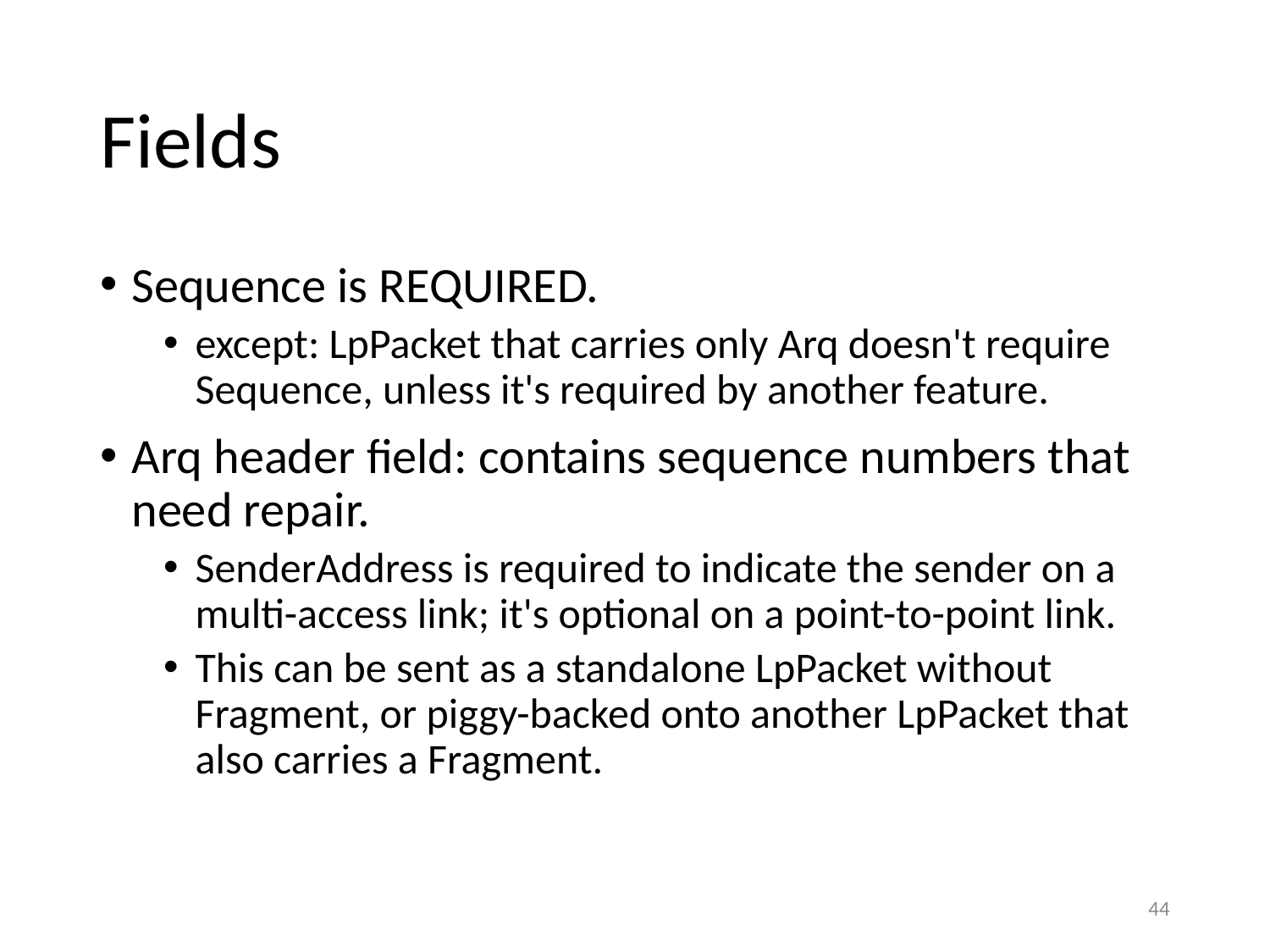

# Fields
Sequence is REQUIRED.
except: LpPacket that carries only Arq doesn't require Sequence, unless it's required by another feature.
Arq header field: contains sequence numbers that need repair.
SenderAddress is required to indicate the sender on a multi-access link; it's optional on a point-to-point link.
This can be sent as a standalone LpPacket without Fragment, or piggy-backed onto another LpPacket that also carries a Fragment.
44